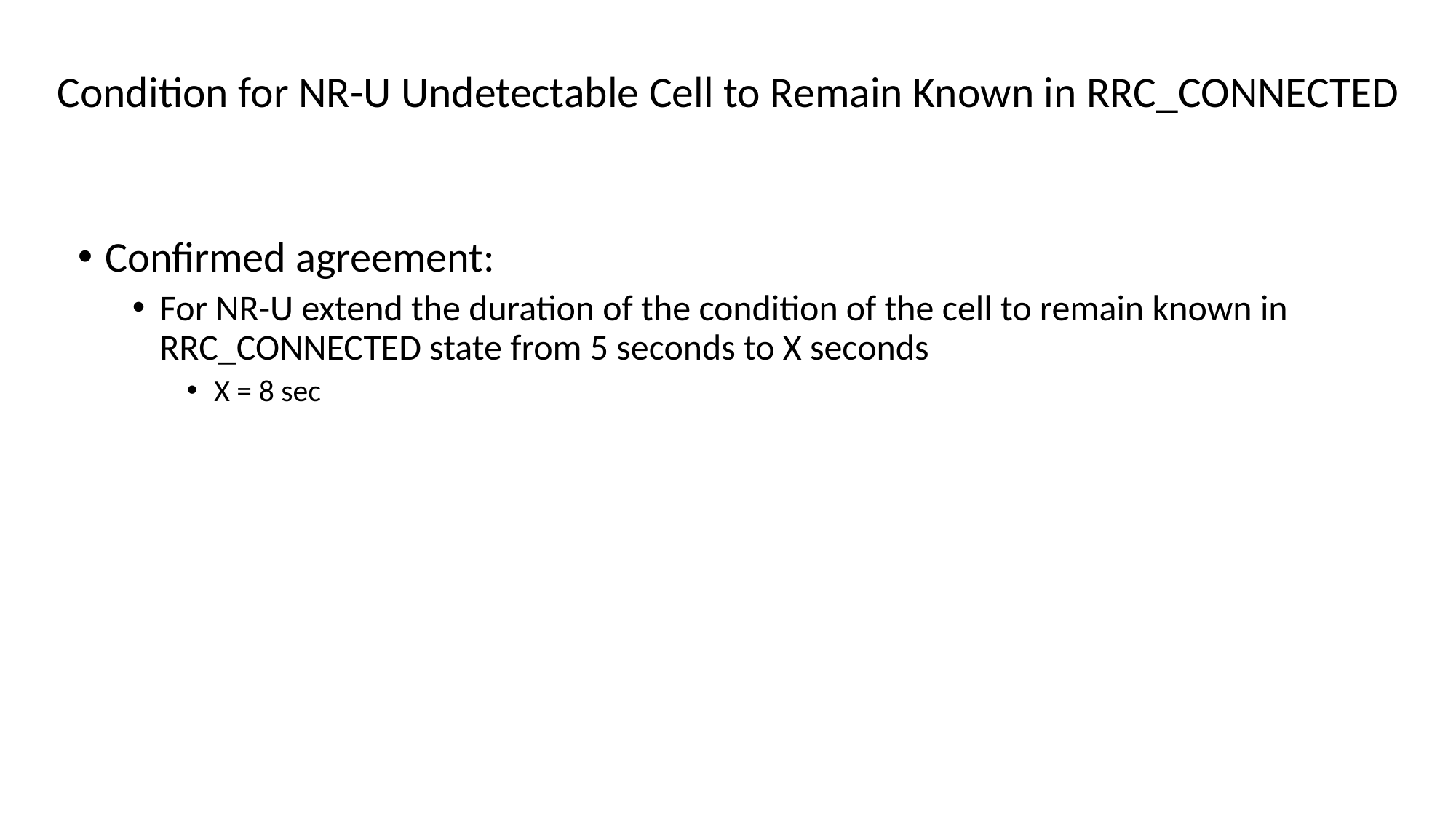

# Condition for NR-U Undetectable Cell to Remain Known in RRC_CONNECTED

Confirmed agreement:
For NR-U extend the duration of the condition of the cell to remain known in RRC_CONNECTED state from 5 seconds to X seconds
X = 8 sec